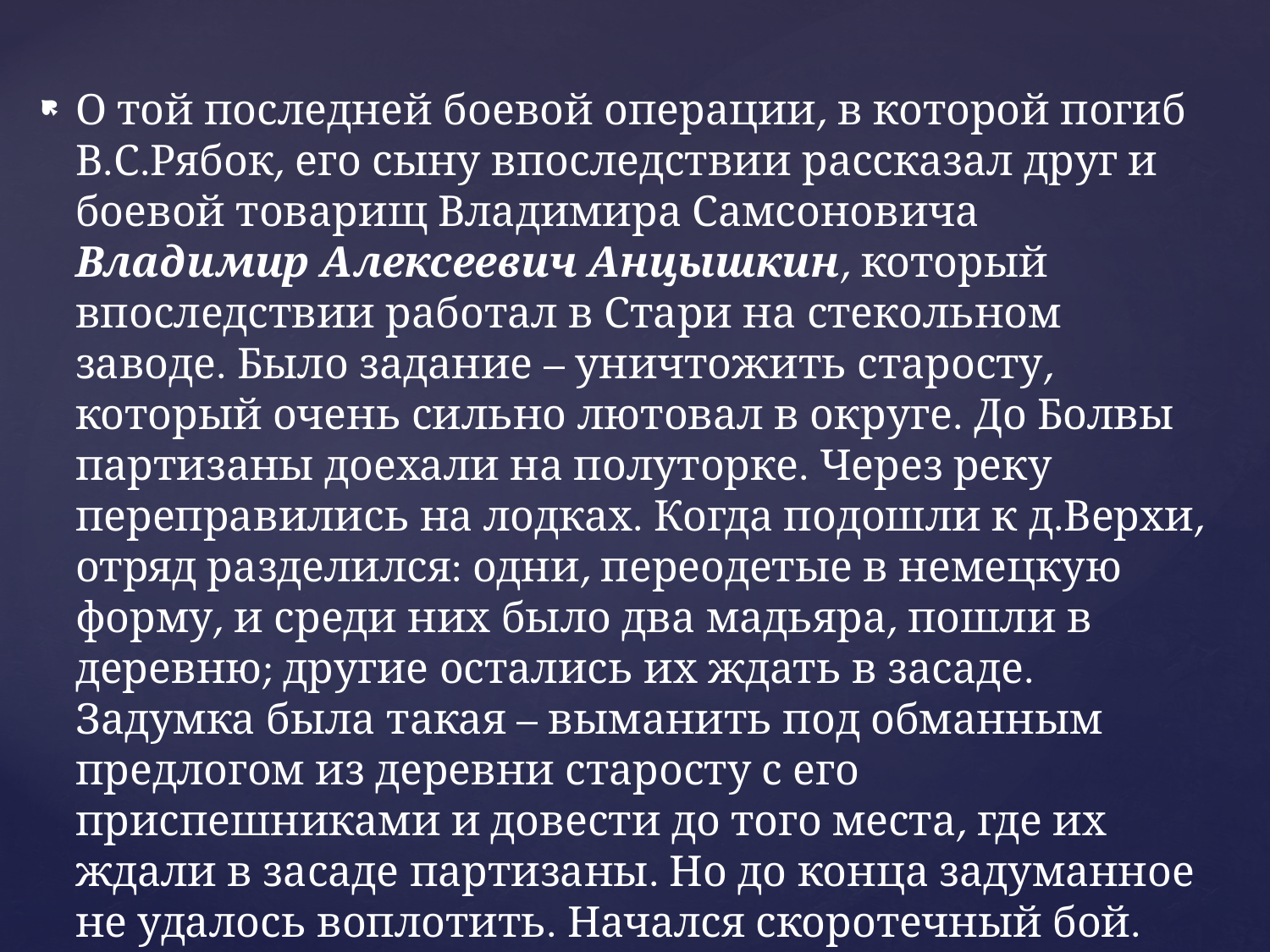

О той последней боевой операции, в которой погиб В.С.Рябок, его сыну впоследствии рассказал друг и боевой товарищ Владимира Самсоновича Владимир Алексеевич Анцышкин, который впоследствии работал в Стари на стекольном заводе. Было задание – уничтожить старосту, который очень сильно лютовал в округе. До Болвы партизаны доехали на полуторке. Через реку переправились на лодках. Когда подошли к д.Верхи, отряд разделился: одни, переодетые в немецкую форму, и среди них было два мадьяра, пошли в деревню; другие остались их ждать в засаде. Задумка была такая – выманить под обманным предлогом из деревни старосту с его приспешниками и довести до того места, где их ждали в засаде партизаны. Но до конца задуманное не удалось воплотить. Начался скоротечный бой. В.С.Рябок и еще несколько партизан  погибли.

#